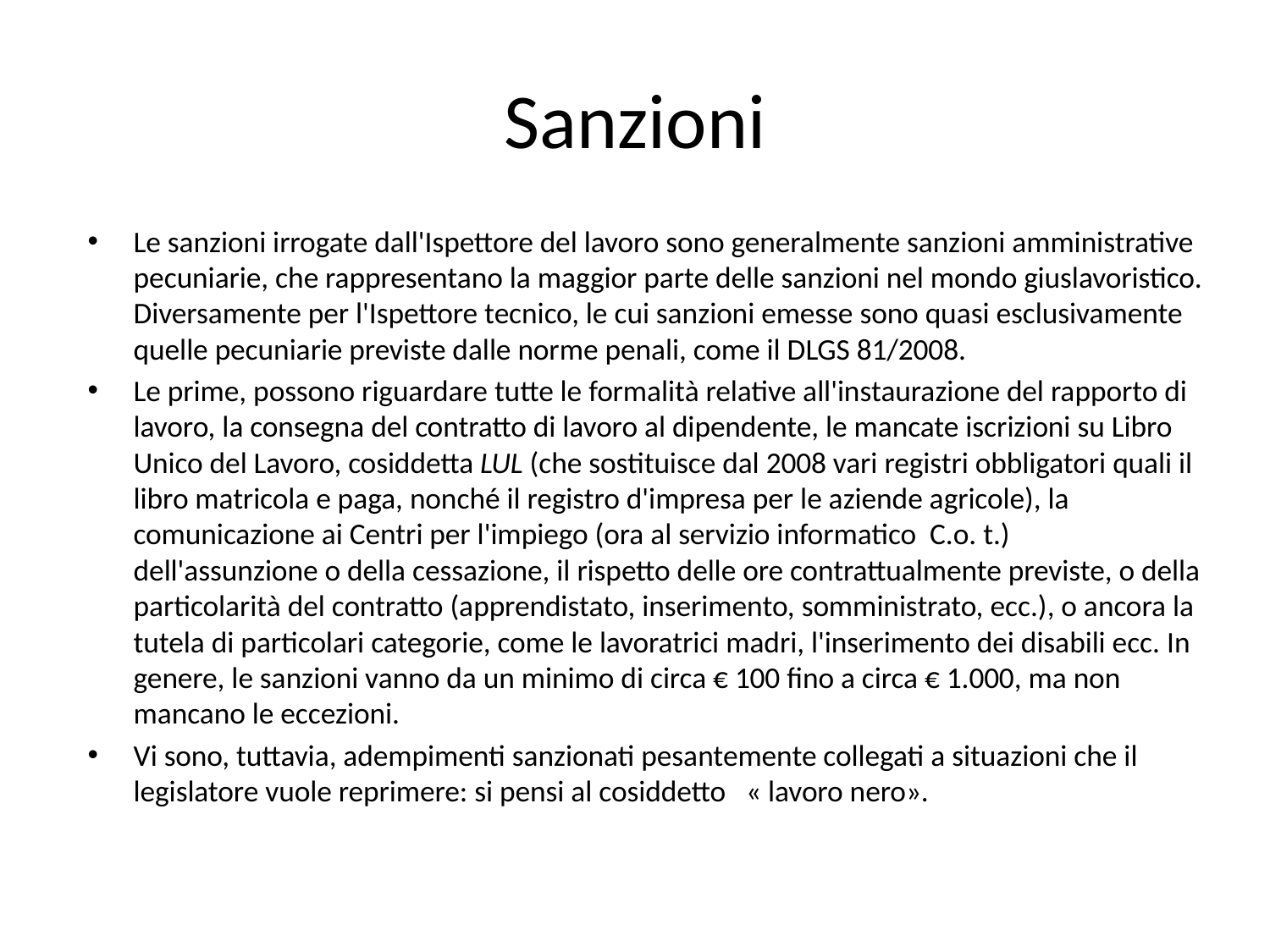

# Sanzioni
Le sanzioni irrogate dall'Ispettore del lavoro sono generalmente sanzioni amministrative pecuniarie, che rappresentano la maggior parte delle sanzioni nel mondo giuslavoristico. Diversamente per l'Ispettore tecnico, le cui sanzioni emesse sono quasi esclusivamente quelle pecuniarie previste dalle norme penali, come il DLGS 81/2008.
Le prime, possono riguardare tutte le formalità relative all'instaurazione del rapporto di lavoro, la consegna del contratto di lavoro al dipendente, le mancate iscrizioni su Libro Unico del Lavoro, cosiddetta LUL (che sostituisce dal 2008 vari registri obbligatori quali il libro matricola e paga, nonché il registro d'impresa per le aziende agricole), la comunicazione ai Centri per l'impiego (ora al servizio informatico  C.o. t.)  dell'assunzione o della cessazione, il rispetto delle ore contrattualmente previste, o della particolarità del contratto (apprendistato, inserimento, somministrato, ecc.), o ancora la tutela di particolari categorie, come le lavoratrici madri, l'inserimento dei disabili ecc. In genere, le sanzioni vanno da un minimo di circa € 100 fino a circa € 1.000, ma non mancano le eccezioni.
Vi sono, tuttavia, adempimenti sanzionati pesantemente collegati a situazioni che il legislatore vuole reprimere: si pensi al cosiddetto   « lavoro nero».